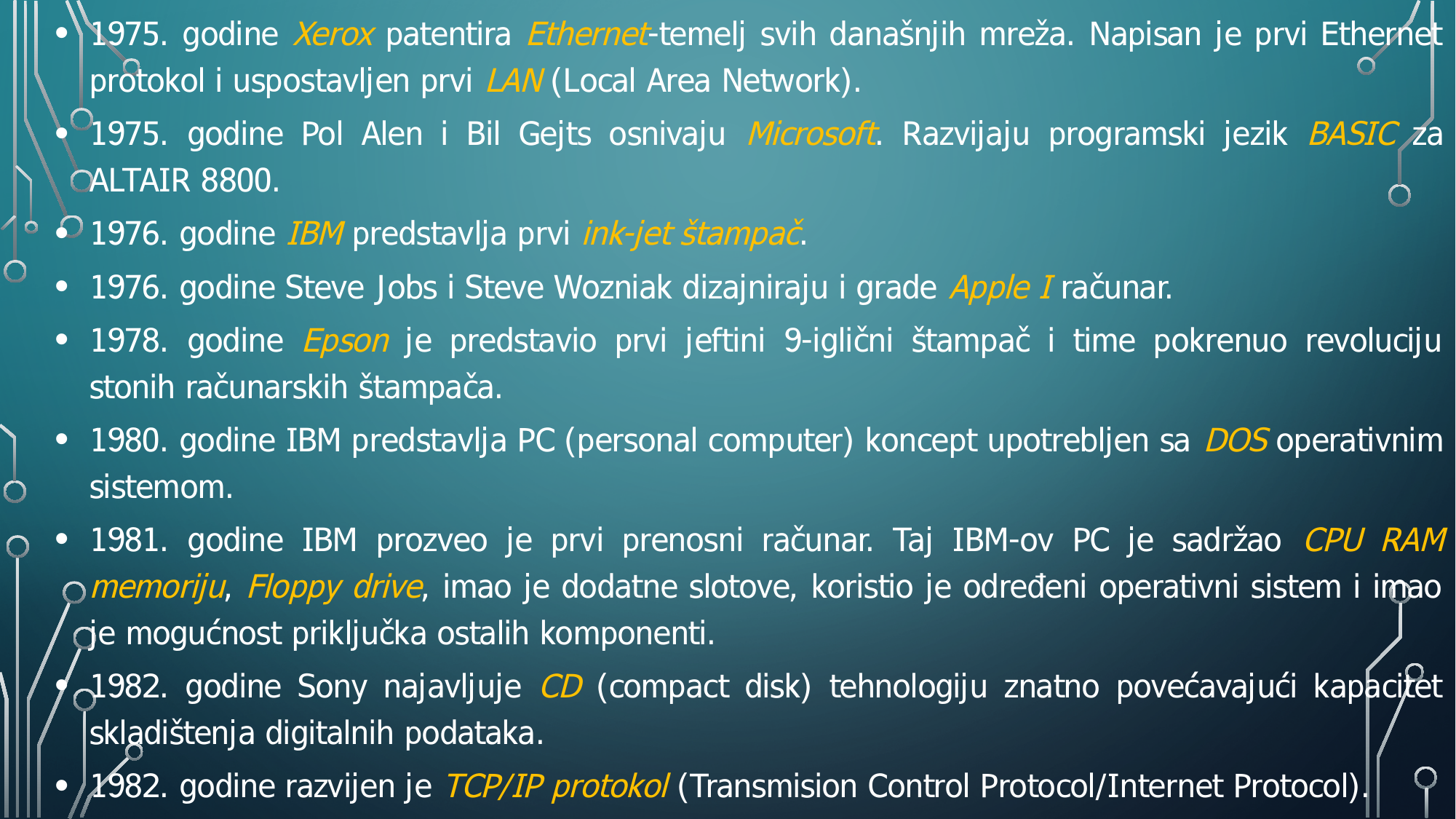

1975. godine Xerox patentira Ethernet-temelj svih današnjih mreža. Napisan je prvi Ethernet protokol i uspostavljen prvi LAN (Local Area Network).
1975. godine Pol Alen i Bil Gejts osnivaju Microsoft. Razvijaju programski jezik BASIC za ALTAIR 8800.
1976. godine IBM predstavlja prvi ink-jet štampač.
1976. godine Steve Jobs i Steve Wozniak dizajniraju i grade Apple I računar.
1978. godine Epson je predstavio prvi jeftini 9-iglični štampač i time pokrenuo revoluciju stonih računarskih štampača.
1980. godine IBM predstavlja PC (personal computer) koncept upotrebljen sa DOS operativnim sistemom.
1981. godine IBM prozveo je prvi prenosni računar. Taj IBM-ov PC je sadržao CPU RAM memoriju, Floppy drive, imao je dodatne slotove, koristio je određeni operativni sistem i imao je mogućnost priključka ostalih komponenti.
1982. godine Sony najavljuje CD (compact disk) tehnologiju znatno povećavajući kapacitet skladištenja digitalnih podataka.
1982. godine razvijen je TCP/IP protokol (Transmision Control Protocol/Internet Protocol).